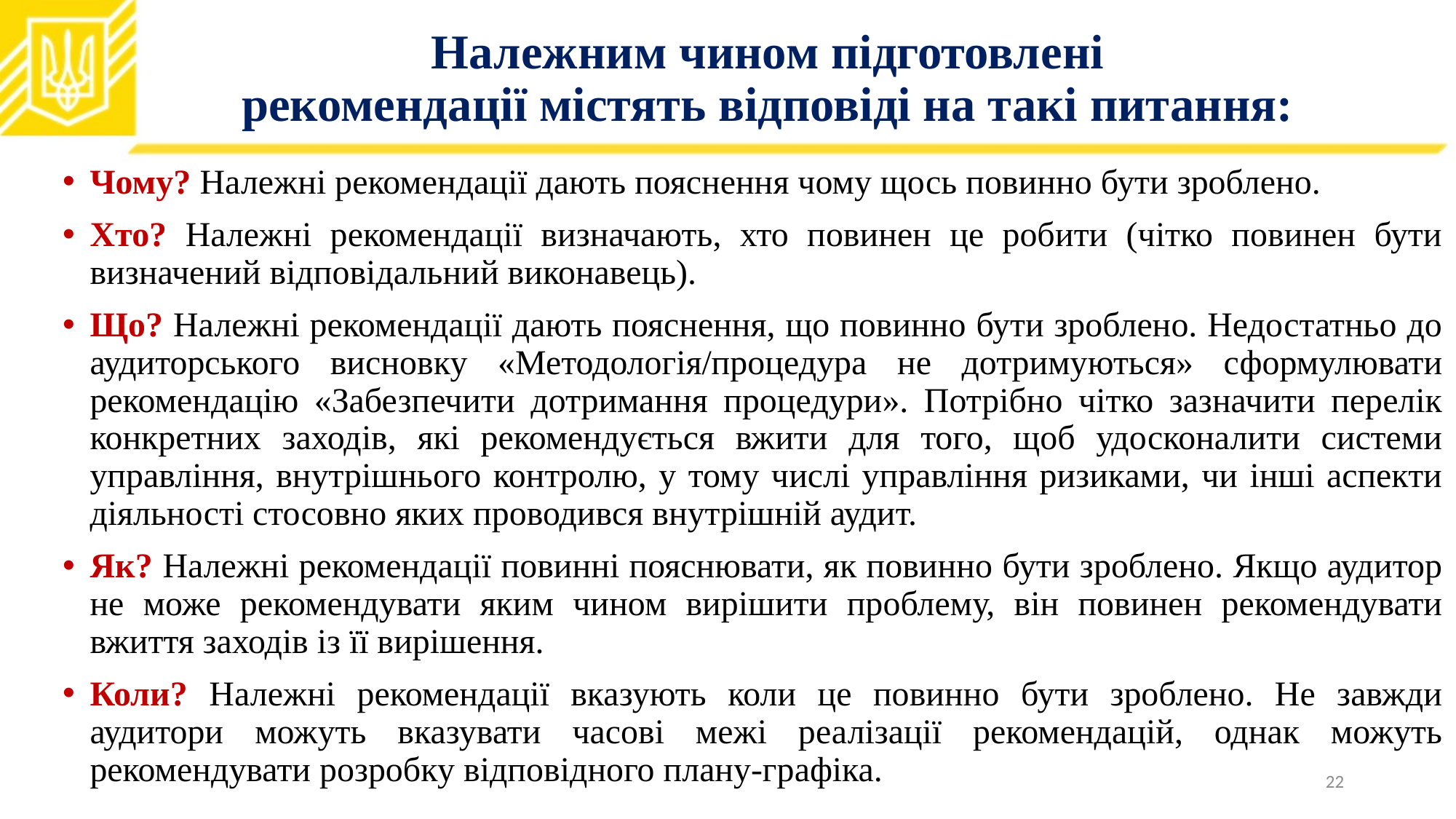

# Належним чином підготовлені рекомендації містять відповіді на такі питання:
Чому? Належні рекомендації дають пояснення чому щось повинно бути зроблено.
Хто? Належні рекомендації визначають, хто повинен це робити (чітко повинен бути визначений відповідальний виконавець).
Що? Належні рекомендації дають пояснення, що повинно бути зроблено. Недостатньо до аудиторського висновку «Методологія/процедура не дотримуються» сформулювати рекомендацію «Забезпечити дотримання процедури». Потрібно чітко зазначити перелік конкретних заходів, які рекомендується вжити для того, щоб удосконалити системи управління, внутрішнього контролю, у тому числі управління ризиками, чи інші аспекти діяльності стосовно яких проводився внутрішній аудит.
Як? Належні рекомендації повинні пояснювати, як повинно бути зроблено. Якщо аудитор не може рекомендувати яким чином вирішити проблему, він повинен рекомендувати вжиття заходів із її вирішення.
Коли? Належні рекомендації вказують коли це повинно бути зроблено. Не завжди аудитори можуть вказувати часові межі реалізації рекомендацій, однак можуть рекомендувати розробку відповідного плану-графіка.
22